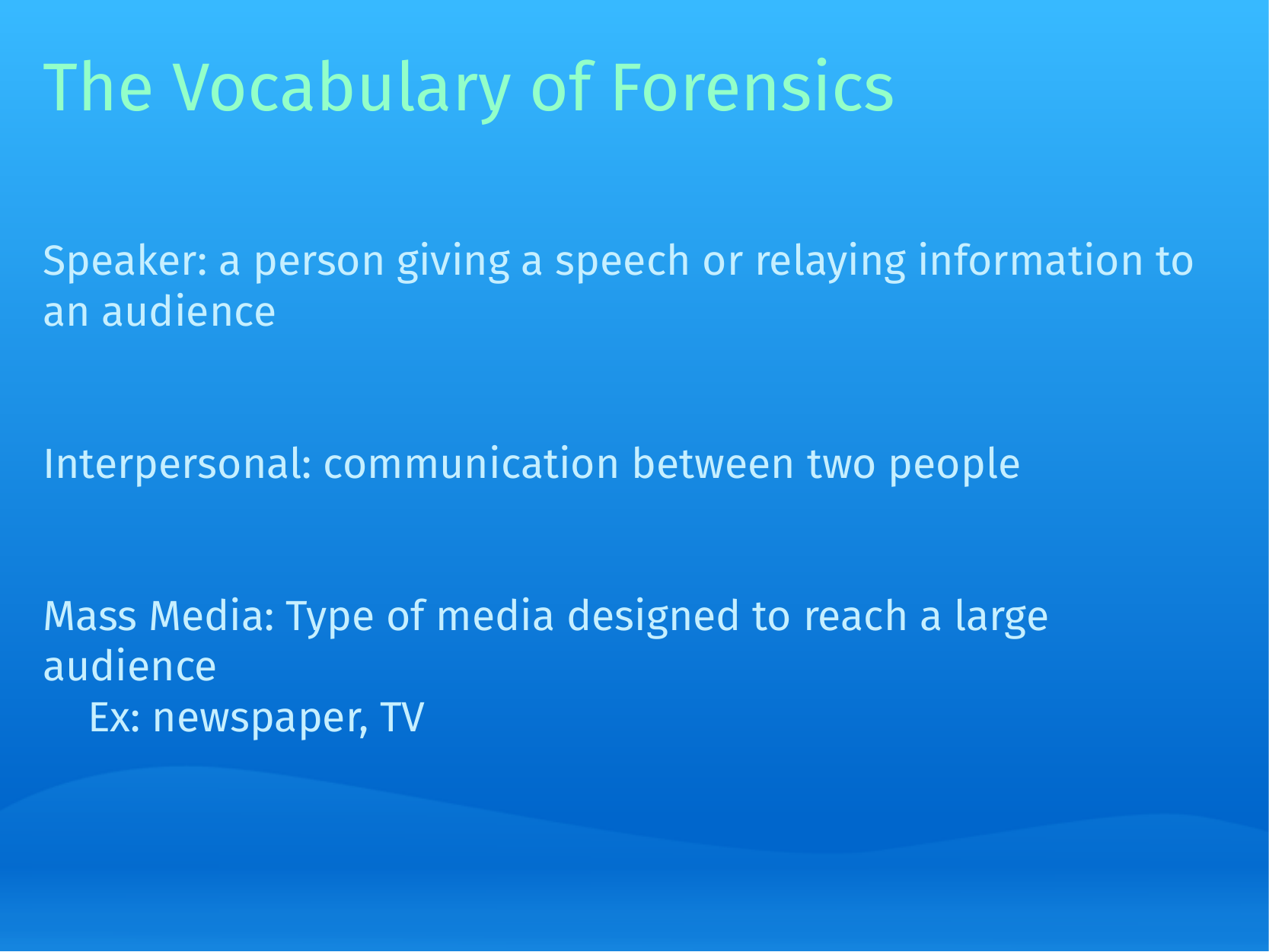

# The Vocabulary of Forensics
Speaker: a person giving a speech or relaying information to an audience

Interpersonal: communication between two people

Mass Media: Type of media designed to reach a large audience
    Ex: newspaper, TV